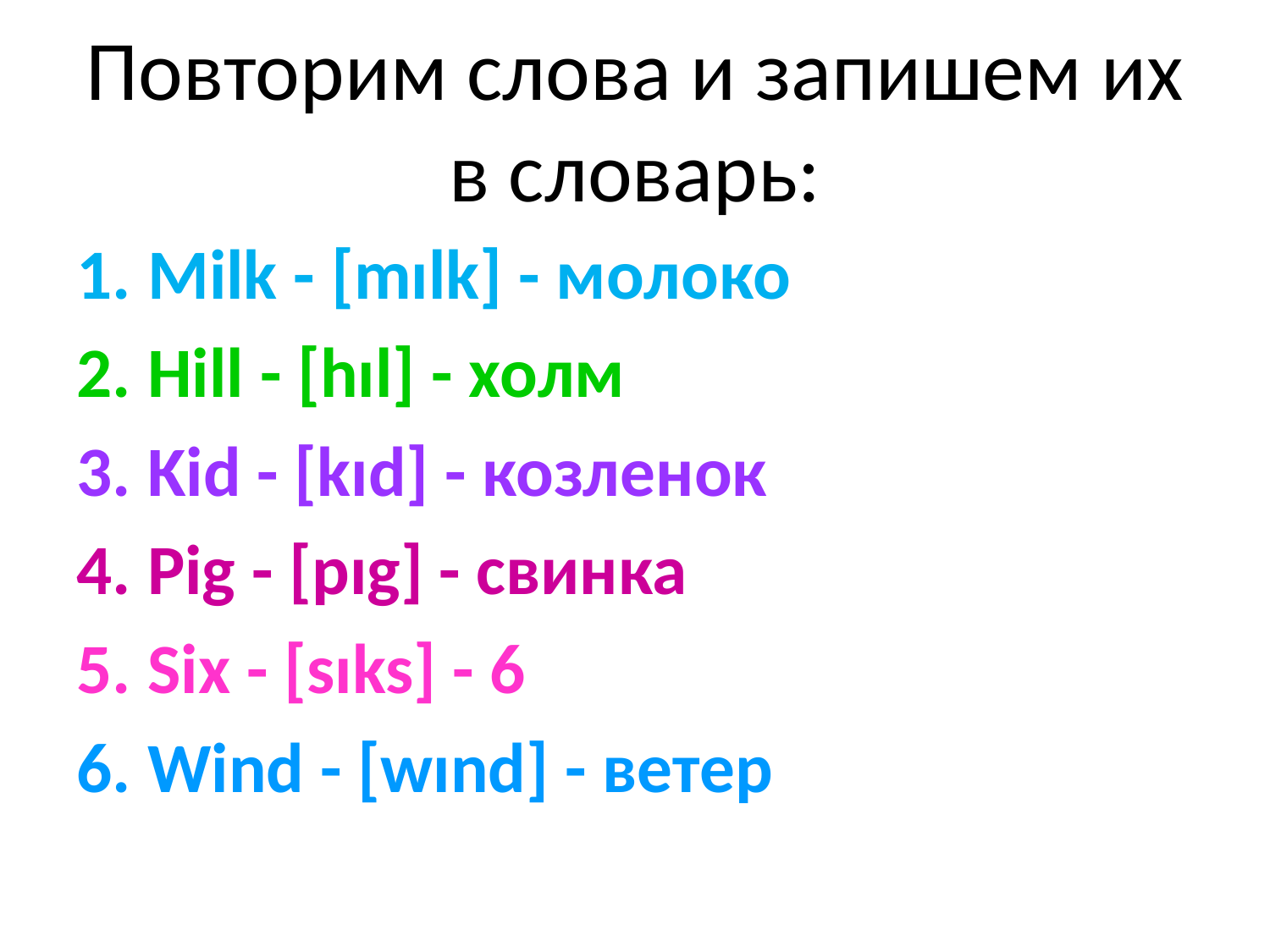

# Повторим слова и запишем их в словарь:
Milk - [mılk] - молоко
Hill - [hıl] - холм
Kid - [kıd] - козленок
Pig - [pıg] - свинка
Six - [sıks] - 6
Wind - [wınd] - ветер